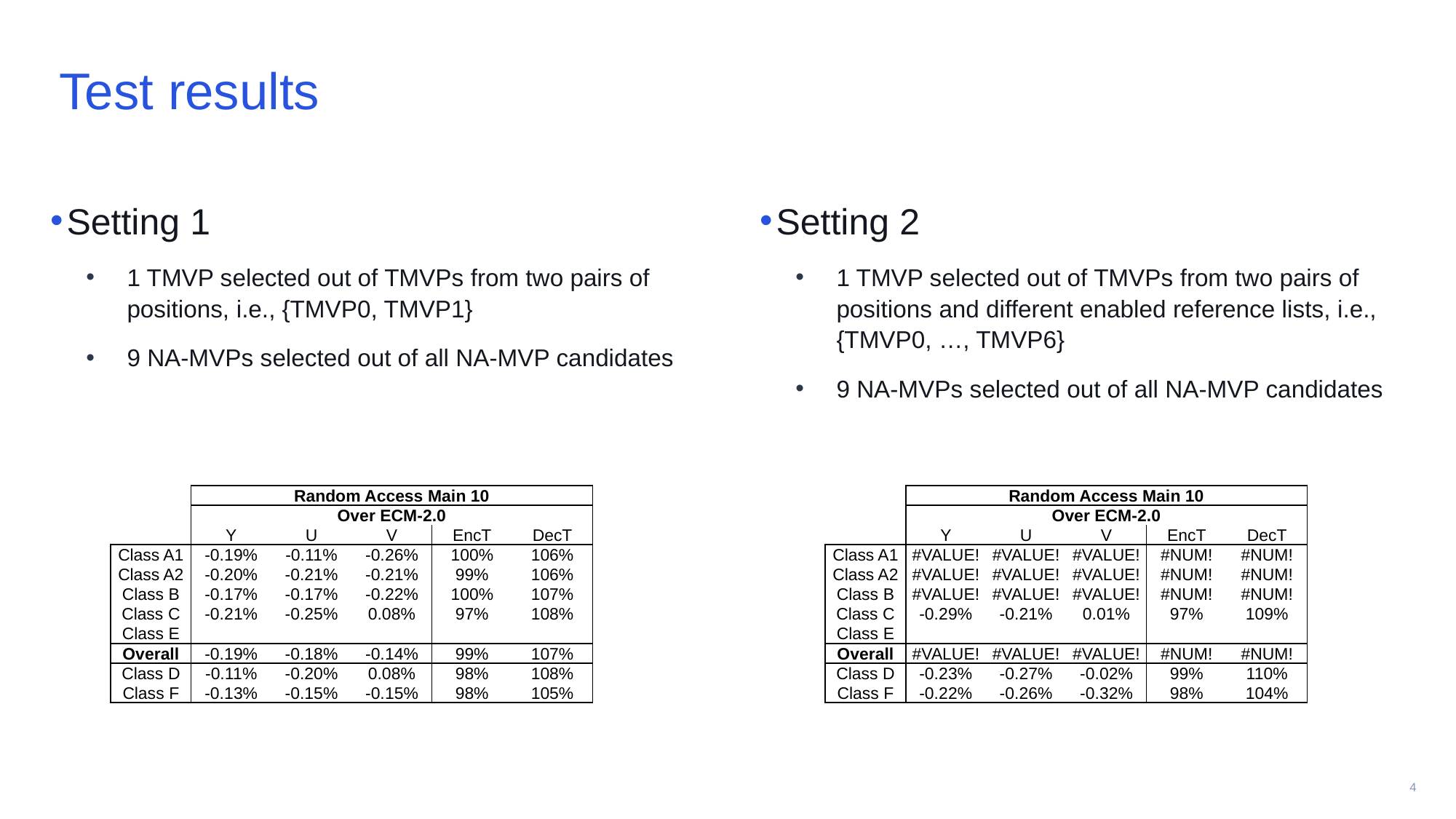

# Test results
Setting 2
1 TMVP selected out of TMVPs from two pairs of positions and different enabled reference lists, i.e., {TMVP0, …, TMVP6}
9 NA-MVPs selected out of all NA-MVP candidates
Setting 1
1 TMVP selected out of TMVPs from two pairs of positions, i.e., {TMVP0, TMVP1}
9 NA-MVPs selected out of all NA-MVP candidates
|  | Random Access Main 10 |  |  |  |  |
| --- | --- | --- | --- | --- | --- |
|  | Over ECM-2.0 |  |  |  |  |
|  | Y | U | V | EncT | DecT |
| Class A1 | -0.19% | -0.11% | -0.26% | 100% | 106% |
| Class A2 | -0.20% | -0.21% | -0.21% | 99% | 106% |
| Class B | -0.17% | -0.17% | -0.22% | 100% | 107% |
| Class C | -0.21% | -0.25% | 0.08% | 97% | 108% |
| Class E |  |  |  |  |  |
| Overall | -0.19% | -0.18% | -0.14% | 99% | 107% |
| Class D | -0.11% | -0.20% | 0.08% | 98% | 108% |
| Class F | -0.13% | -0.15% | -0.15% | 98% | 105% |
|  | Random Access Main 10 |  |  |  |  |
| --- | --- | --- | --- | --- | --- |
|  | Over ECM-2.0 |  |  |  |  |
|  | Y | U | V | EncT | DecT |
| Class A1 | #VALUE! | #VALUE! | #VALUE! | #NUM! | #NUM! |
| Class A2 | #VALUE! | #VALUE! | #VALUE! | #NUM! | #NUM! |
| Class B | #VALUE! | #VALUE! | #VALUE! | #NUM! | #NUM! |
| Class C | -0.29% | -0.21% | 0.01% | 97% | 109% |
| Class E |  |  |  |  |  |
| Overall | #VALUE! | #VALUE! | #VALUE! | #NUM! | #NUM! |
| Class D | -0.23% | -0.27% | -0.02% | 99% | 110% |
| Class F | -0.22% | -0.26% | -0.32% | 98% | 104% |